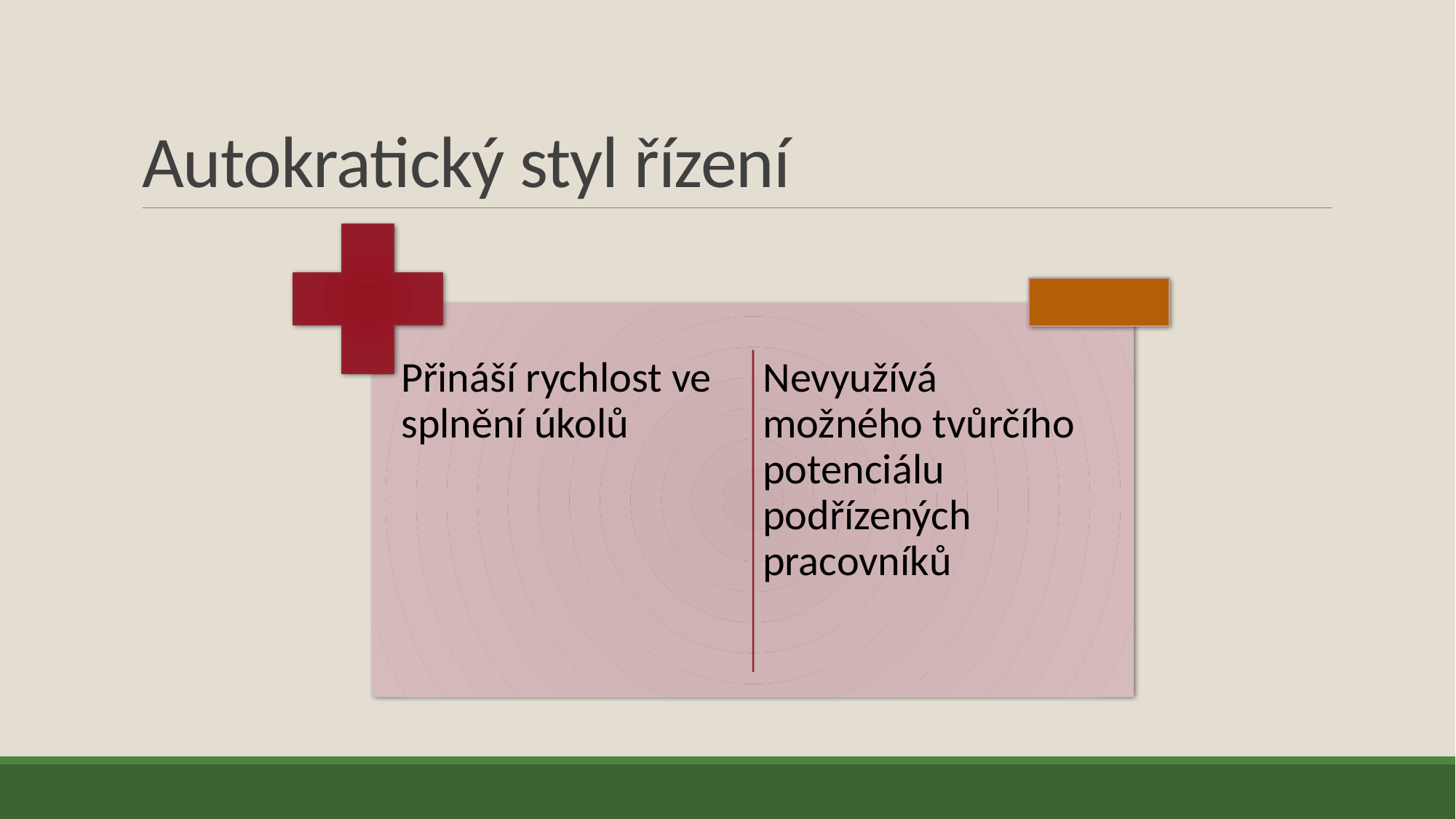

# Autokratický styl řízení
Přináší rychlost ve splnění úkolů
Nevyužívá možného tvůrčího potenciálu podřízených pracovníků